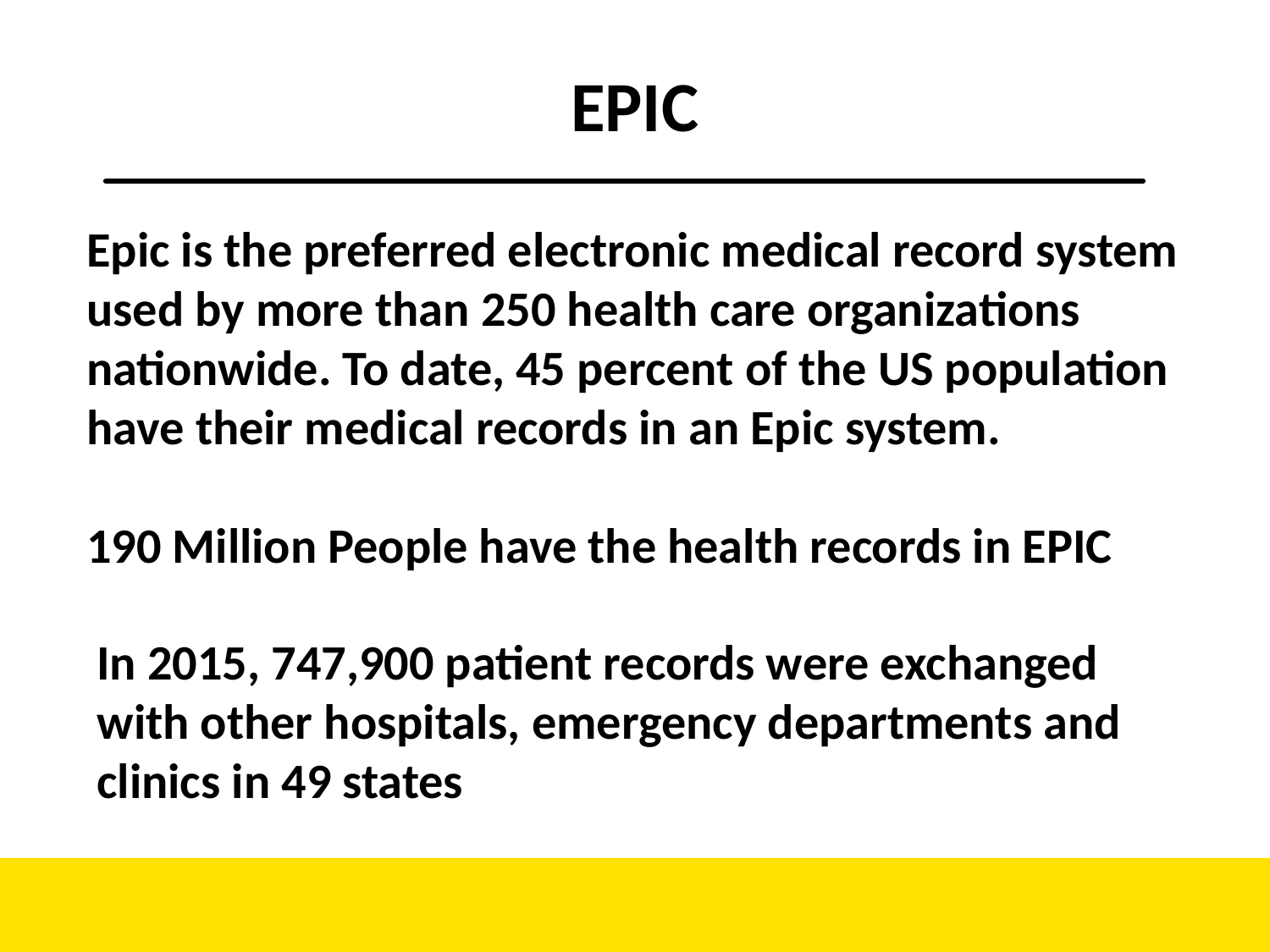

# EPIC
Epic is the preferred electronic medical record system used by more than 250 health care organizations nationwide. To date, 45 percent of the US population have their medical records in an Epic system.

190 Million People have the health records in EPIC

In 2015, 747,900 patient records were exchanged with other hospitals, emergency departments and clinics in 49 states